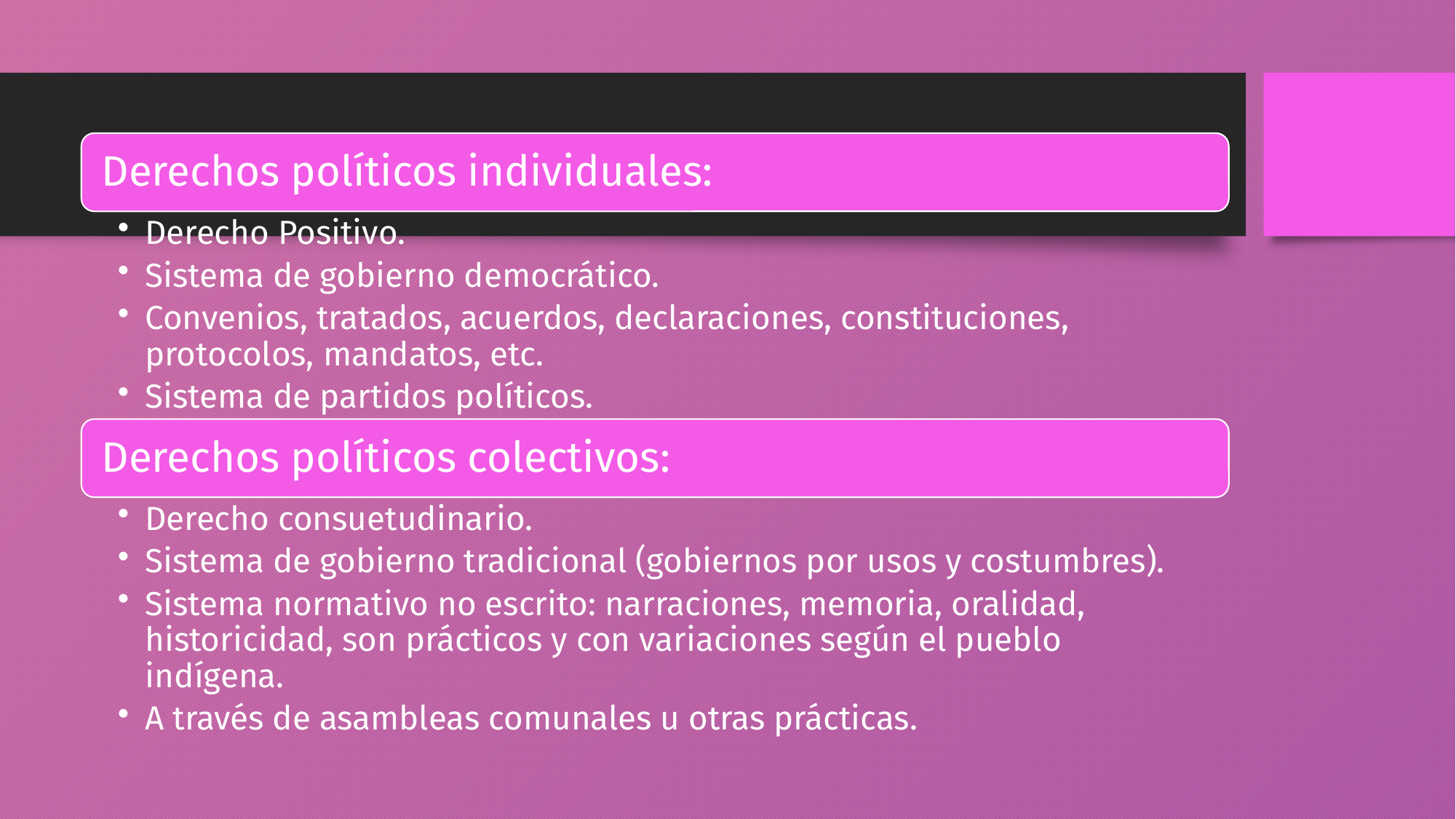

#
Derechos políticos individuales:
Derecho Positivo.
Sistema de gobierno democrático.
Convenios, tratados, acuerdos, declaraciones, constituciones, protocolos, mandatos, etc.
Sistema de partidos políticos.
Derechos políticos colectivos:
Derecho consuetudinario.
Sistema de gobierno tradicional (gobiernos por usos y costumbres).
Sistema normativo no escrito: narraciones, memoria, oralidad, historicidad, son prácticos y con variaciones según el pueblo indígena.
A través de asambleas comunales u otras prácticas.